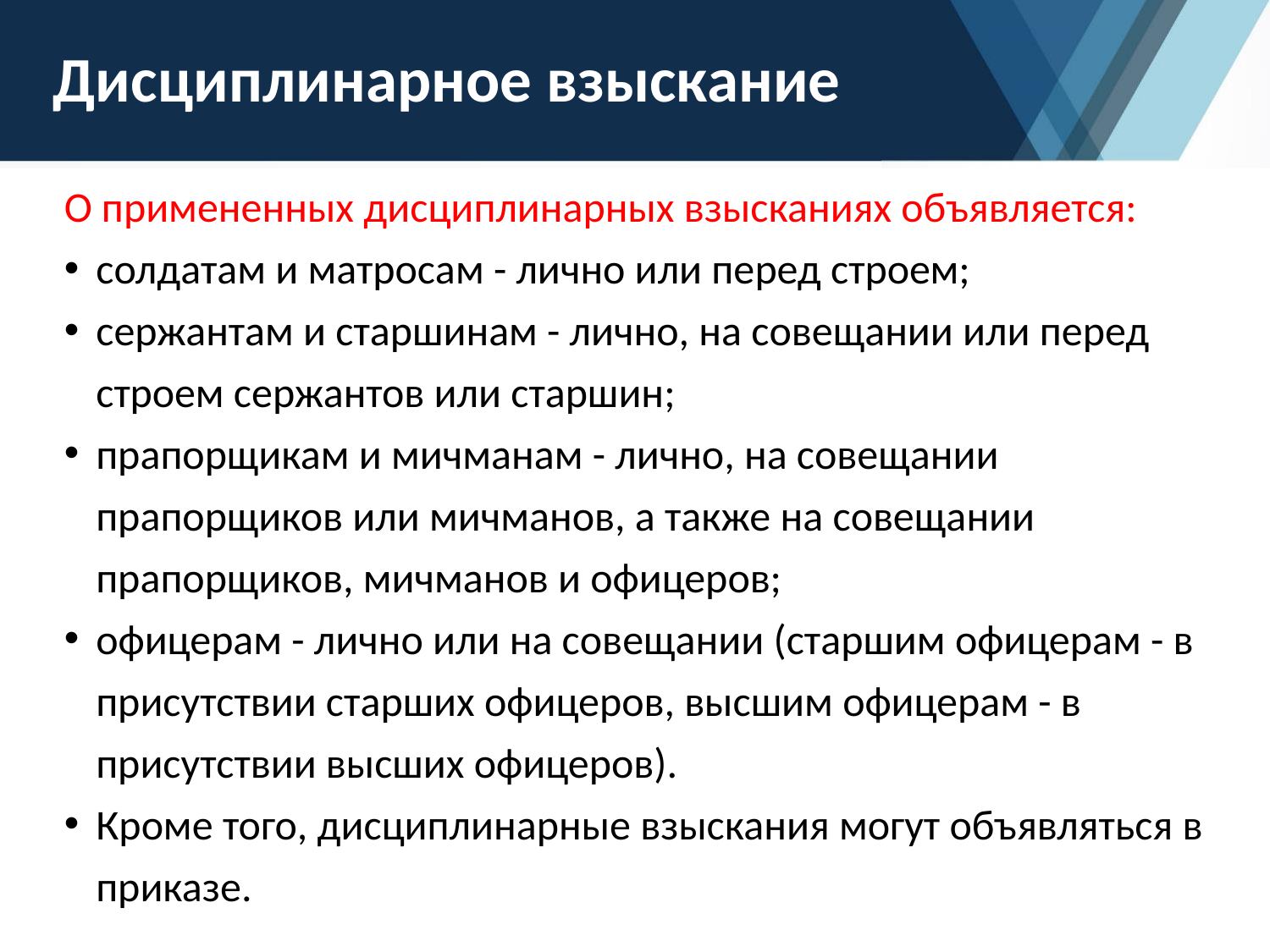

# Дисциплинарное взыскание
О примененных дисциплинарных взысканиях объявляется:
солдатам и матросам - лично или перед строем;
сержантам и старшинам - лично, на совещании или перед строем сержантов или старшин;
прапорщикам и мичманам - лично, на совещании прапорщиков или мичманов, а также на совещании прапорщиков, мичманов и офицеров;
офицерам - лично или на совещании (старшим офицерам - в присутствии старших офицеров, высшим офицерам - в присутствии высших офицеров).
Кроме того, дисциплинарные взыскания могут объявляться в приказе.